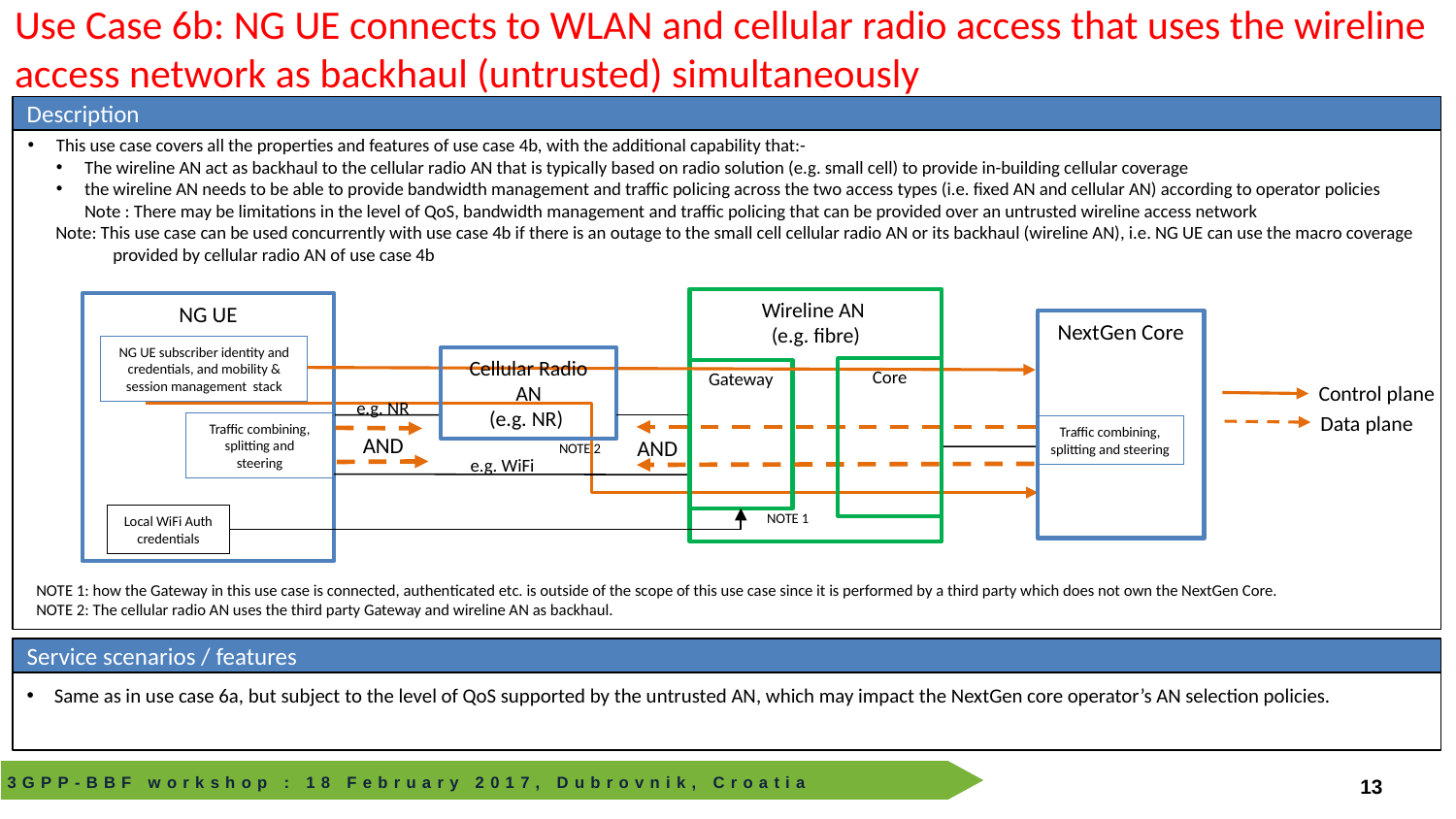

# Use Case 6b: NG UE connects to WLAN and cellular radio access that uses the wireline access network as backhaul (untrusted) simultaneously
Description
This use case covers all the properties and features of use case 4b, with the additional capability that:-
The wireline AN act as backhaul to the cellular radio AN that is typically based on radio solution (e.g. small cell) to provide in-building cellular coverage
the wireline AN needs to be able to provide bandwidth management and traffic policing across the two access types (i.e. fixed AN and cellular AN) according to operator policies
Note : There may be limitations in the level of QoS, bandwidth management and traffic policing that can be provided over an untrusted wireline access network
Note: This use case can be used concurrently with use case 4b if there is an outage to the small cell cellular radio AN or its backhaul (wireline AN), i.e. NG UE can use the macro coverage provided by cellular radio AN of use case 4b

Wireline AN
(e.g. fibre)
NG UE
NextGen Core
NG UE subscriber identity and credentials, and mobility & session management  stack
Cellular Radio AN
(e.g. NR)
Core
Gateway
Control plane
e.g. NR
Data plane
Traffic combining, splitting and steering
Traffic combining, splitting and steering
AND
AND
NOTE 2
e.g. WiFi
NOTE 1
Local WiFi Auth credentials
NOTE 1: how the Gateway in this use case is connected, authenticated etc. is outside of the scope of this use case since it is performed by a third party which does not own the NextGen Core.
NOTE 2: The cellular radio AN uses the third party Gateway and wireline AN as backhaul.

Service scenarios / features

Same as in use case 6a, but subject to the level of QoS supported by the untrusted AN, which may impact the NextGen core operator’s AN selection policies.